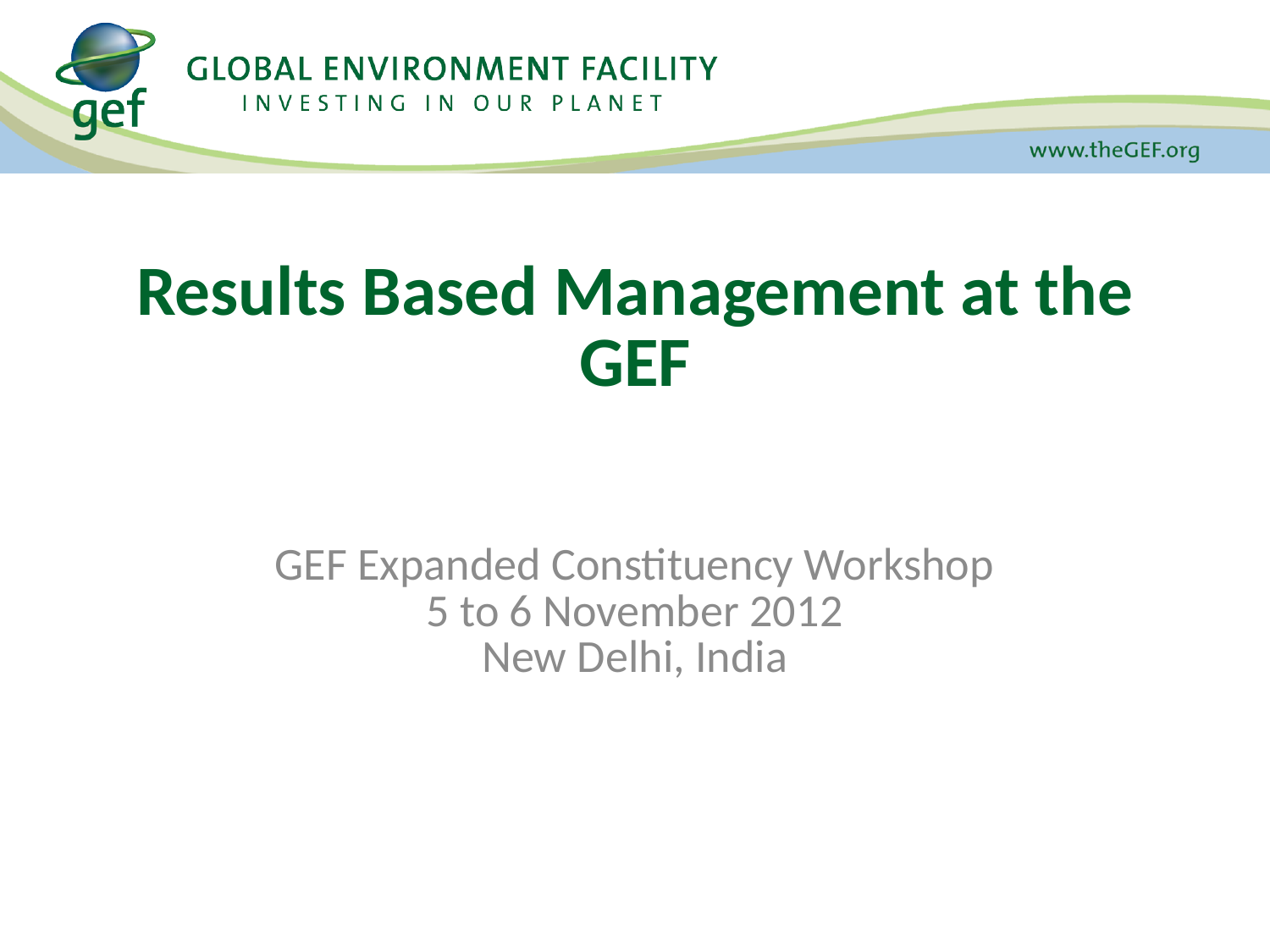

# Results Based Management at the GEF
GEF Expanded Constituency Workshop
5 to 6 November 2012
New Delhi, India